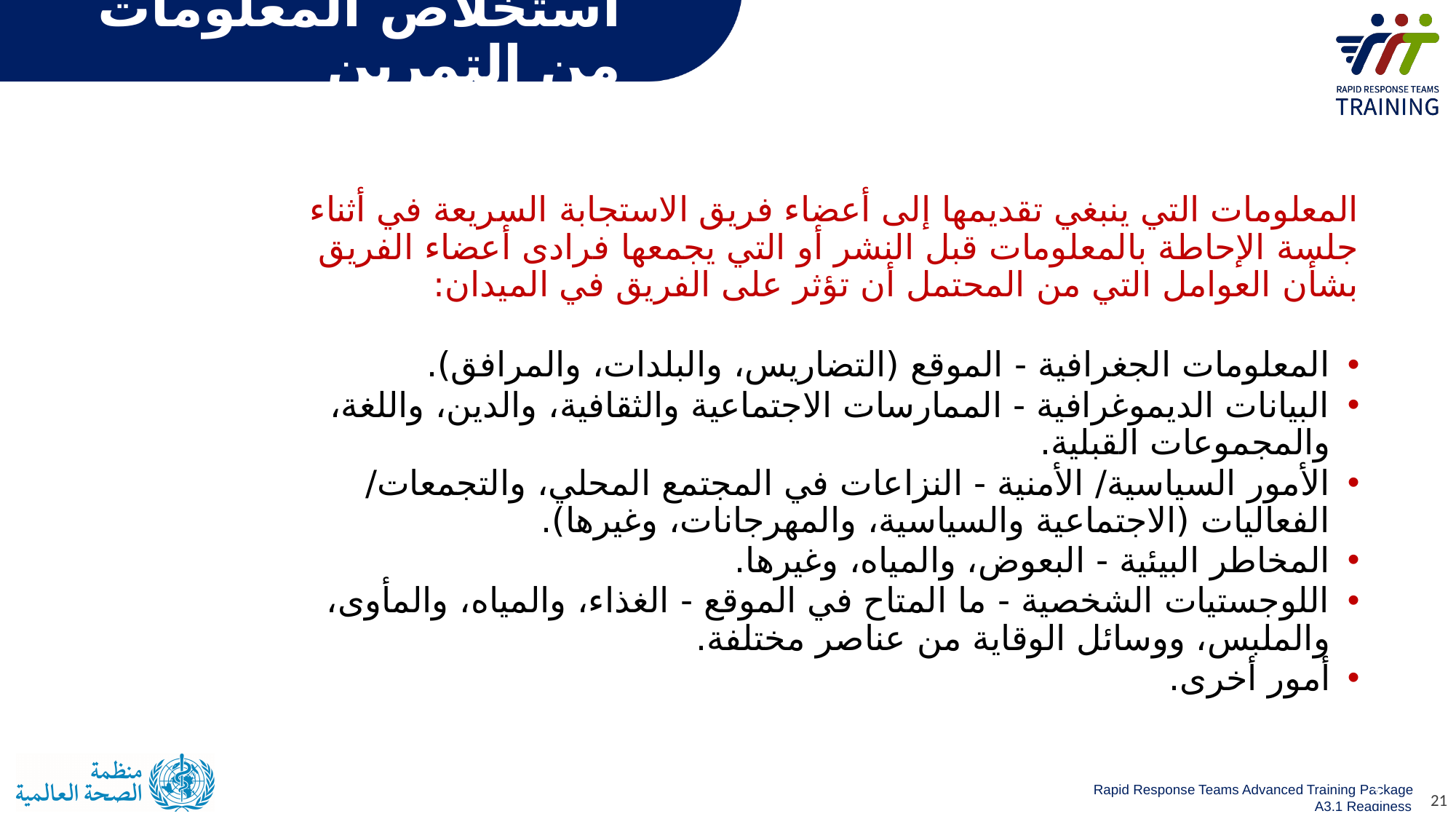

# استخلاص المعلومات من التمرين
المعلومات التي ينبغي تقديمها إلى أعضاء فريق الاستجابة السريعة في أثناء جلسة الإحاطة بالمعلومات قبل النشر أو التي يجمعها فرادى أعضاء الفريق بشأن العوامل التي من المحتمل أن تؤثر على الفريق في الميدان:

المعلومات الجغرافية - الموقع (التضاريس، والبلدات، والمرافق).
البيانات الديموغرافية - الممارسات الاجتماعية والثقافية، والدين، واللغة، والمجموعات القبلية.
الأمور السياسية/ الأمنية - النزاعات في المجتمع المحلي، والتجمعات/ الفعاليات (الاجتماعية والسياسية، والمهرجانات، وغيرها).
المخاطر البيئية - البعوض، والمياه، وغيرها.
اللوجستيات الشخصية - ما المتاح في الموقع - الغذاء، والمياه، والمأوى، والملبس، ووسائل الوقاية من عناصر مختلفة.
أمور أخرى.
21